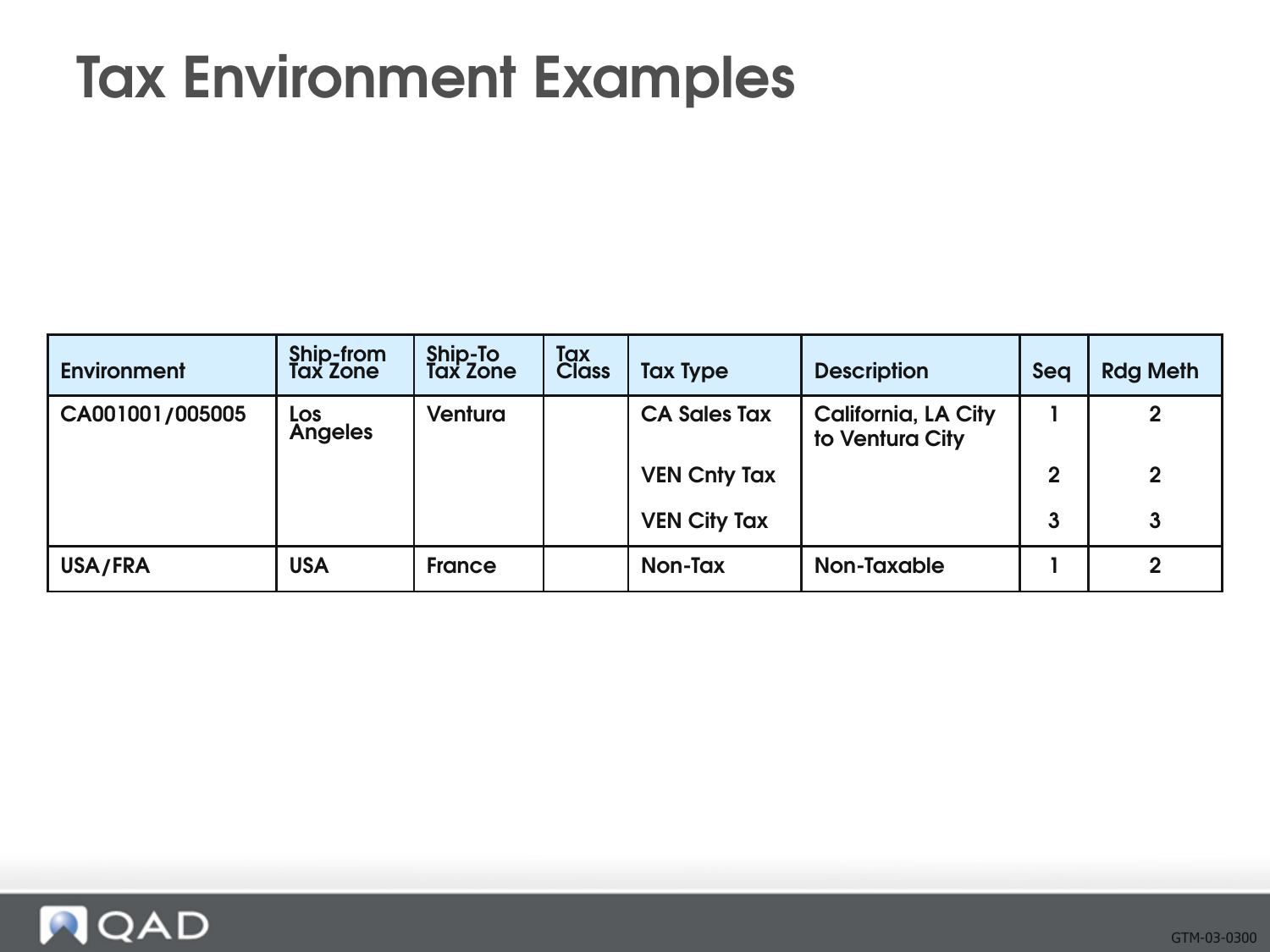

# Tax Environment Examples
| Environment | Ship-from Tax Zone | Ship-To Tax Zone | Tax Class | Tax Type | Description | Seq | Rdg Meth |
| --- | --- | --- | --- | --- | --- | --- | --- |
| CA001001/005005 | Los Angeles | Ventura |  | CA Sales Tax | California, LA City to Ventura City | 1 | 2 |
|  |  |  |  | VEN Cnty Tax |  | 2 | 2 |
|  |  |  |  | VEN City Tax |  | 3 | 3 |
| USA/FRA | USA | France |  | Non-Tax | Non-Taxable | 1 | 2 |
GTM-03-0300